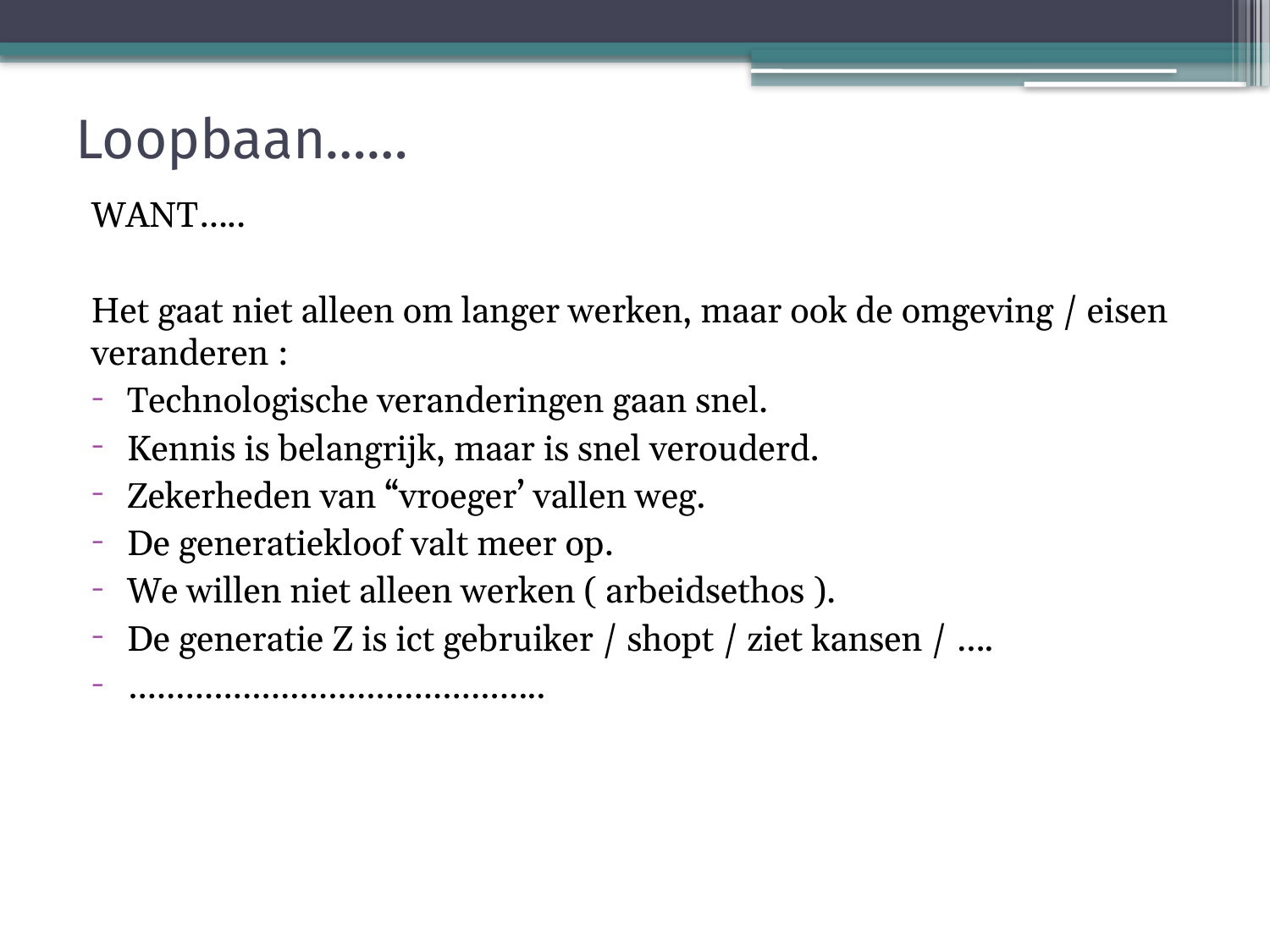

# Loopbaan……
WANT…..

Het gaat niet alleen om langer werken, maar ook de omgeving / eisen veranderen :
Technologische veranderingen gaan snel.
Kennis is belangrijk, maar is snel verouderd.
Zekerheden van “vroeger’ vallen weg.
De generatiekloof valt meer op.
We willen niet alleen werken ( arbeidsethos ).
De generatie Z is ict gebruiker / shopt / ziet kansen / ….
……………………………………..